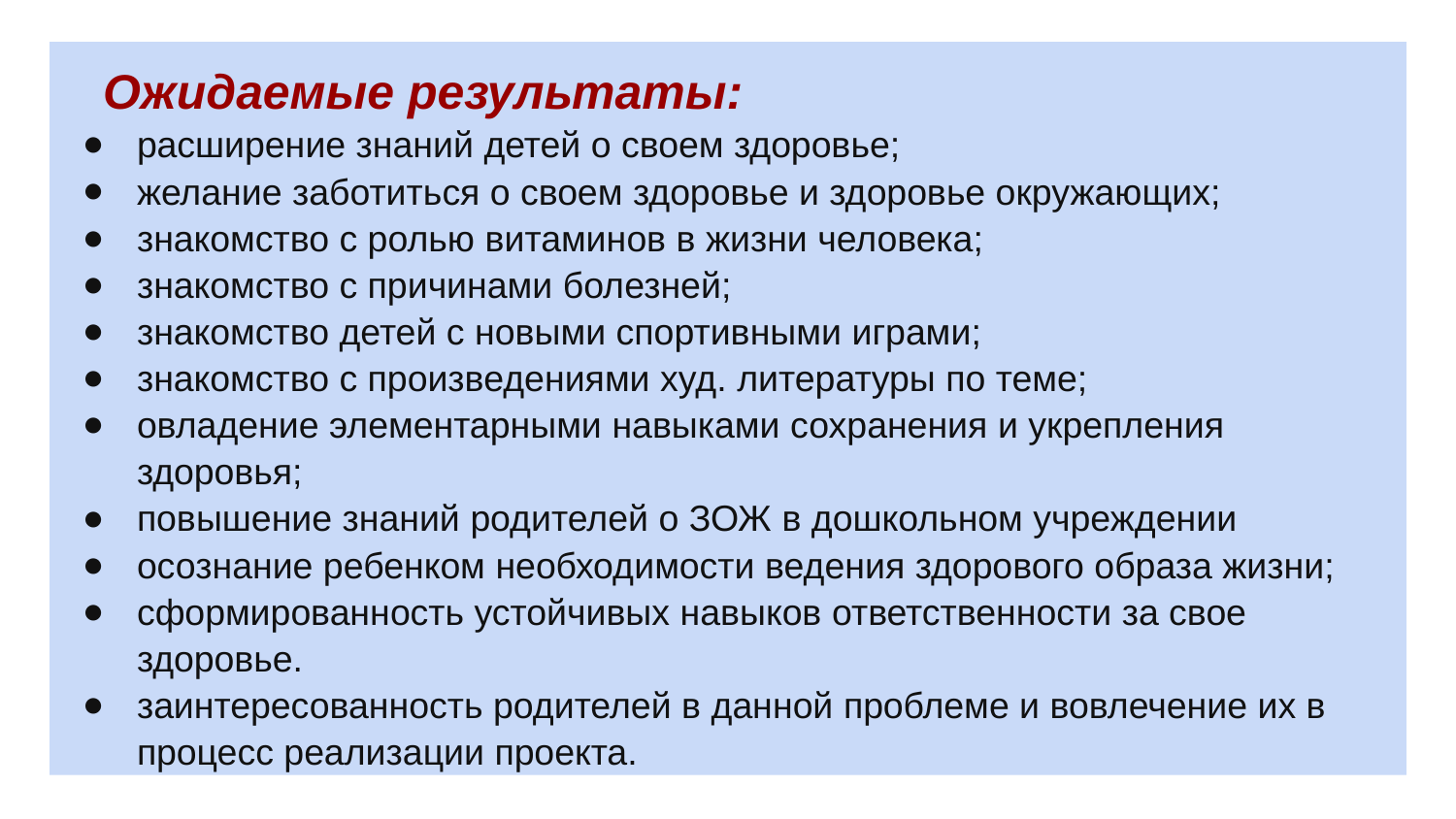

Ожидаемые результаты:
расширение знаний детей о своем здоровье;
желание заботиться о своем здоровье и здоровье окружающих;
знакомство с ролью витаминов в жизни человека;
знакомство с причинами болезней;
знакомство детей с новыми спортивными играми;
знакомство с произведениями худ. литературы по теме;
овладение элементарными навыками сохранения и укрепления здоровья;
повышение знаний родителей о ЗОЖ в дошкольном учреждении
осознание ребенком необходимости ведения здорового образа жизни;
сформированность устойчивых навыков ответственности за свое здоровье.
заинтересованность родителей в данной проблеме и вовлечение их в процесс реализации проекта.